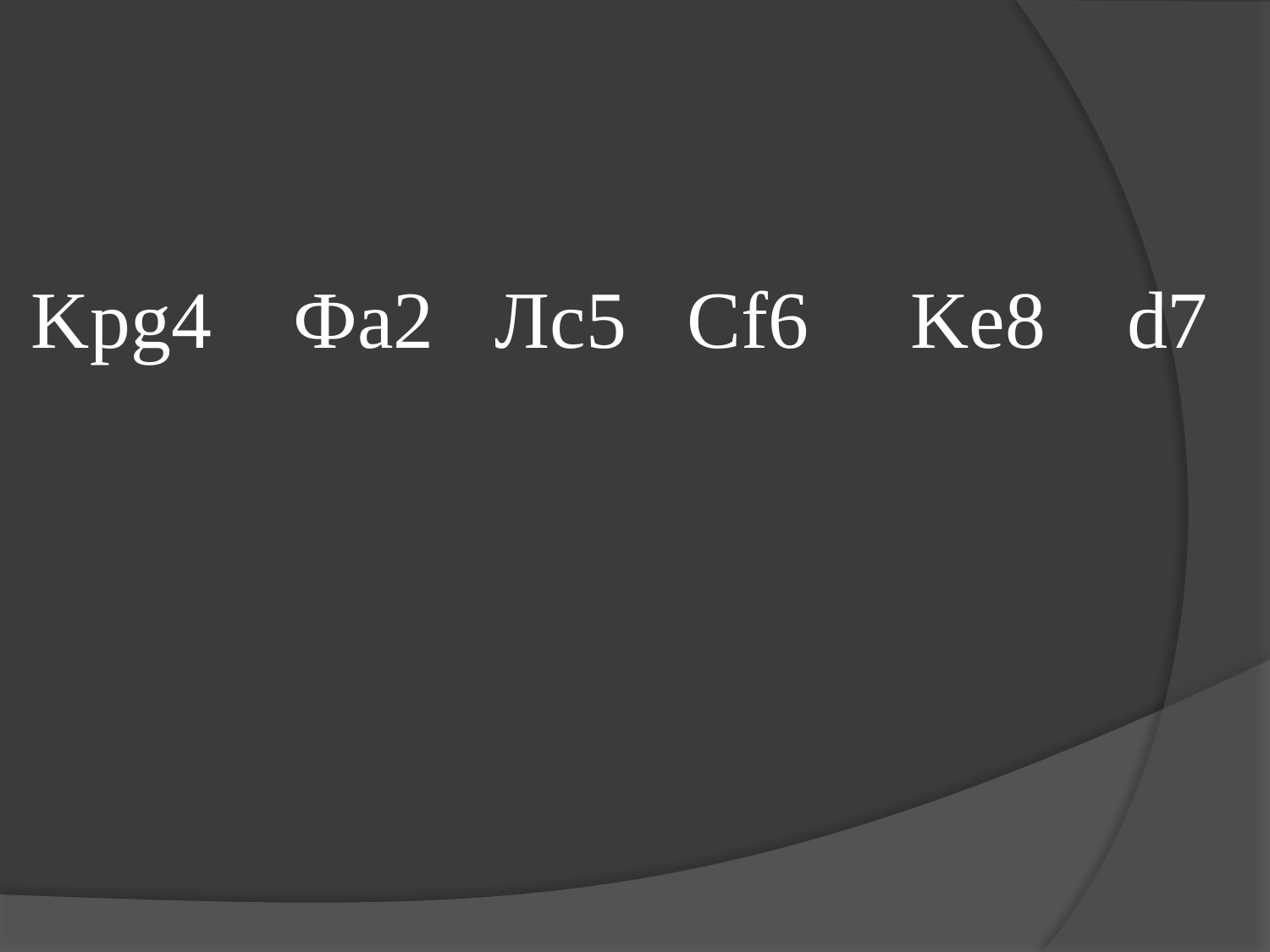

# Kрg4    Фa2   Лc5   Cf6     Ke8    d7